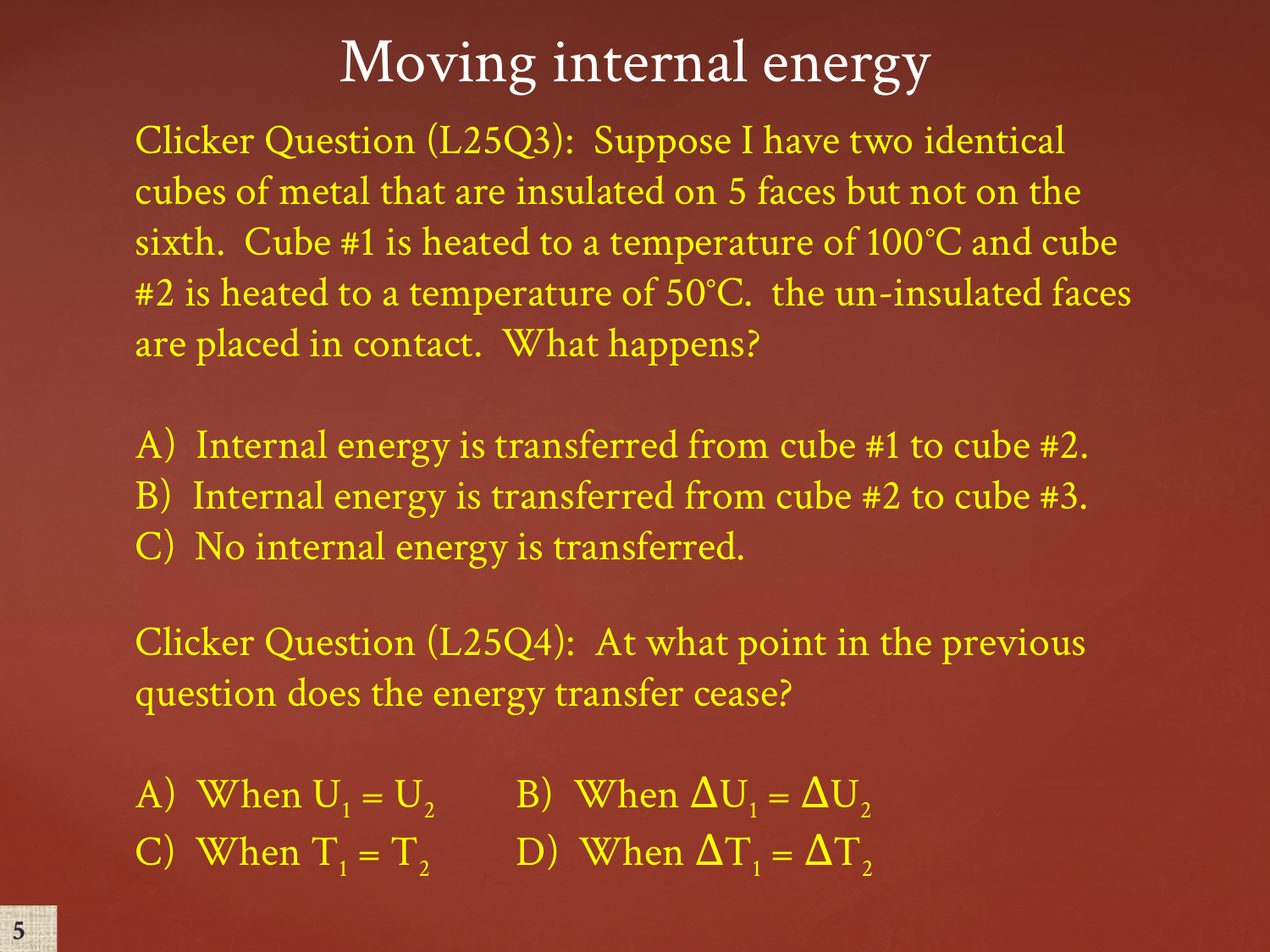

Moving internal energy
Clicker Question (L25Q3):  Suppose I have two identical cubes of metal that are insulated on 5 faces but not on the sixth.  Cube #1 is heated to a temperature of 100°C and cube #2 is heated to a temperature of 50°C.  the un-insulated faces are placed in contact.  What happens?

A)  Internal energy is transferred from cube #1 to cube #2.
B)  Internal energy is transferred from cube #2 to cube #3.
C)  No internal energy is transferred.
Clicker Question (L25Q4):  At what point in the previous question does the energy transfer cease?

A)  When U1 = U2	B)  When ∆U1 = ∆U2
C)  When T1 = T2	D)  When ∆T1 = ∆T2
5